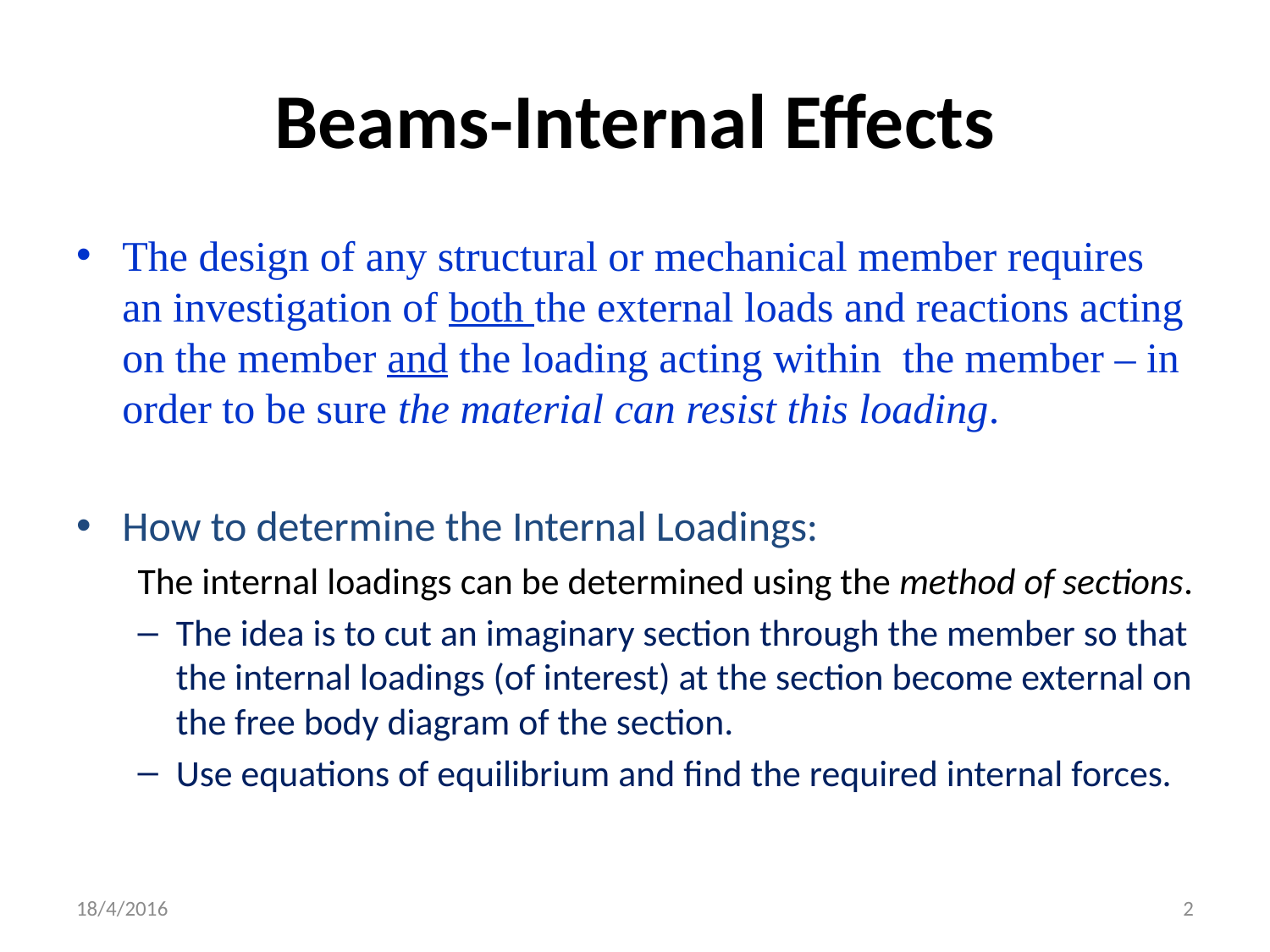

# Beams-Internal Effects
The design of any structural or mechanical member requires an investigation of both the external loads and reactions acting on the member and the loading acting within  the member – in order to be sure the material can resist this loading.

How to determine the Internal Loadings:
The internal loadings can be determined using the method of sections.
The idea is to cut an imaginary section through the member so that the internal loadings (of interest) at the section become external on the free body diagram of the section.
Use equations of equilibrium and find the required internal forces.
18/4/2016
2